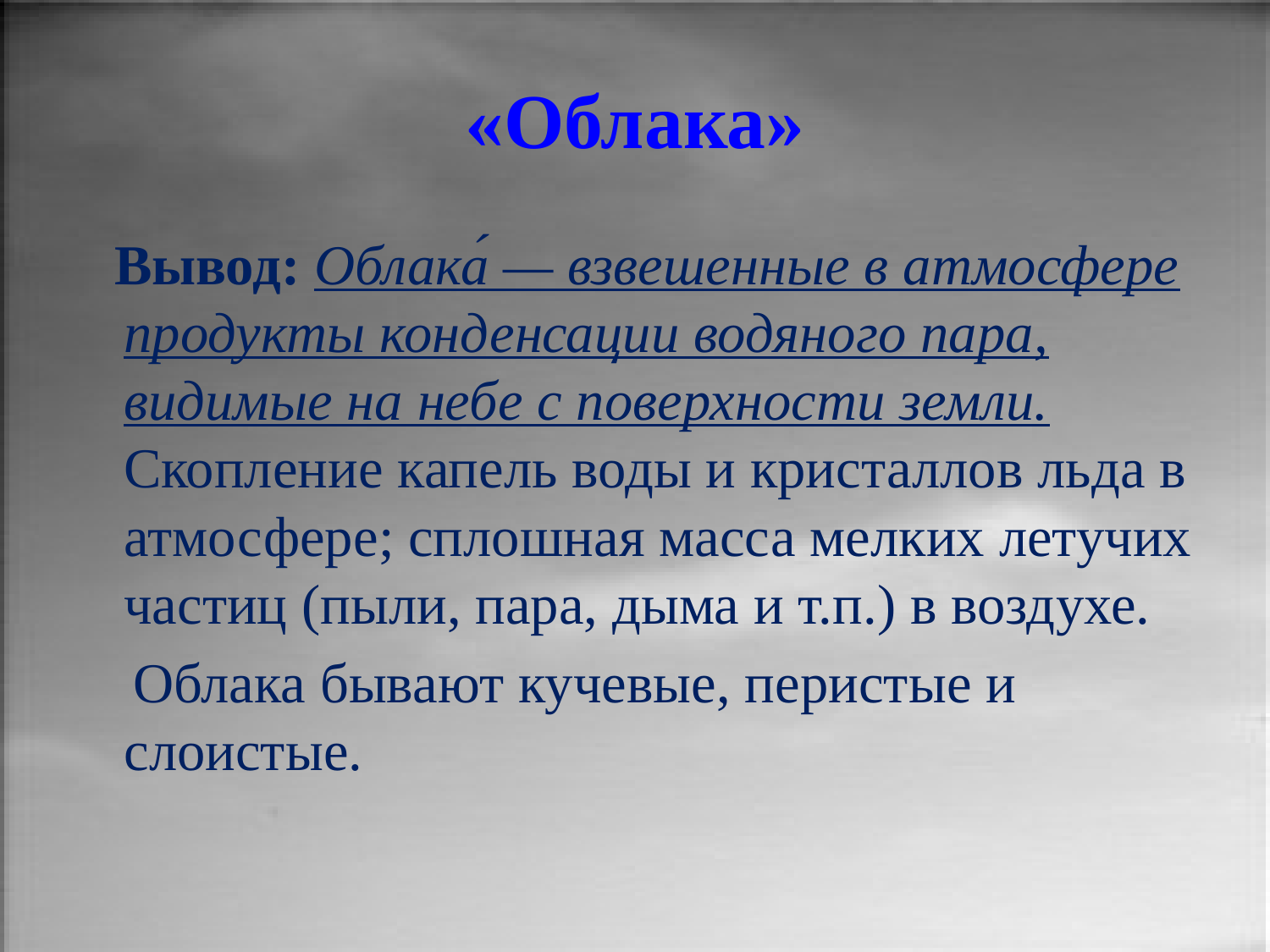

# «Облака»
   Вывод: Облака́ — взвешенные в атмосфере продукты конденсации водяного пара, видимые на небе с поверхности земли. Скопление капель воды и кристаллов льда в атмосфере; сплошная масса мелких летучих частиц (пыли, пара, дыма и т.п.) в воздухе.
    Облака бывают кучевые, перистые и слоистые.